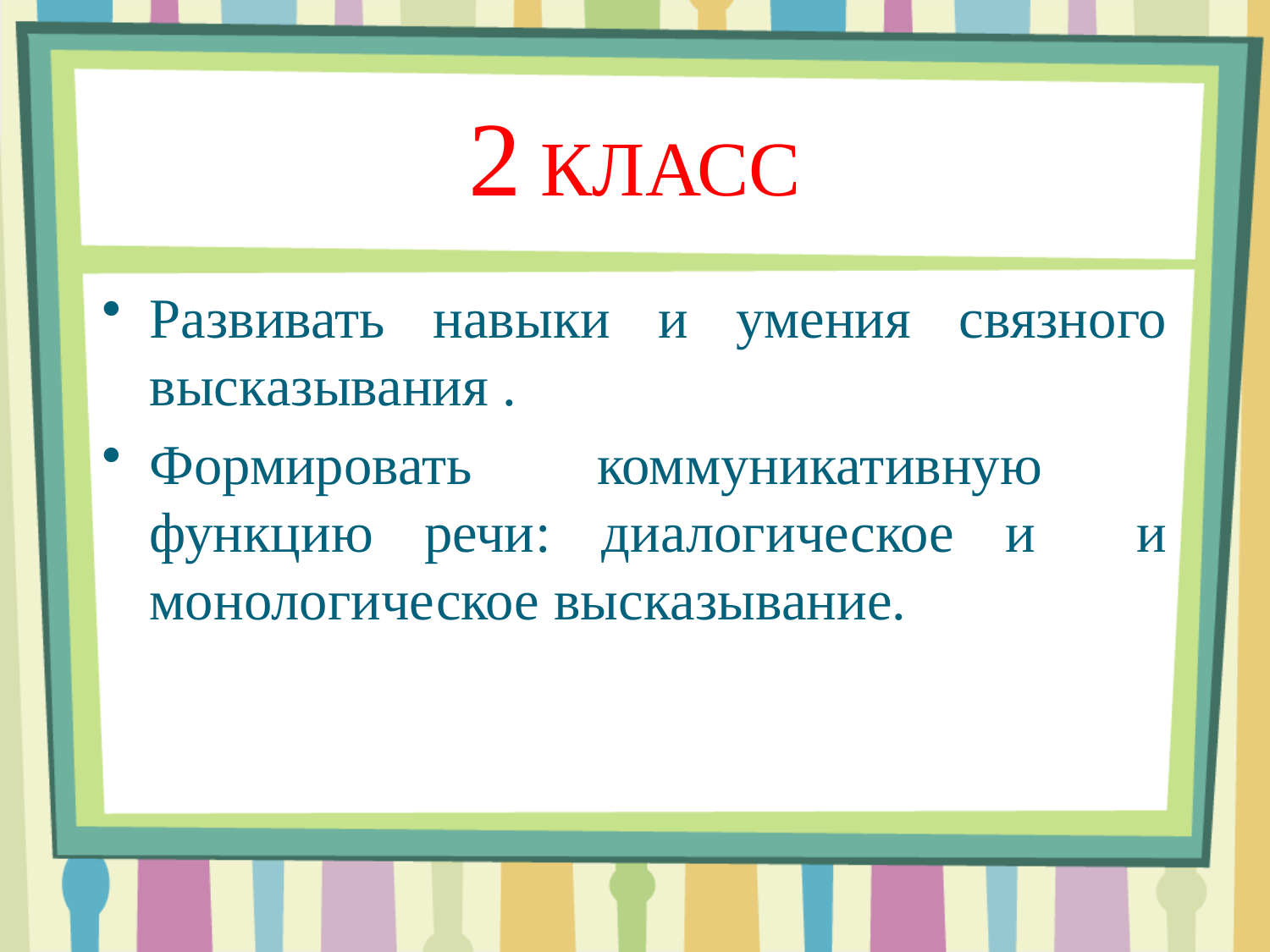

# 2 КЛАСС
Развивать навыки и умения связного высказывания .
Формировать коммуникативную  функцию речи: диалогическое и  и монологическое высказывание.